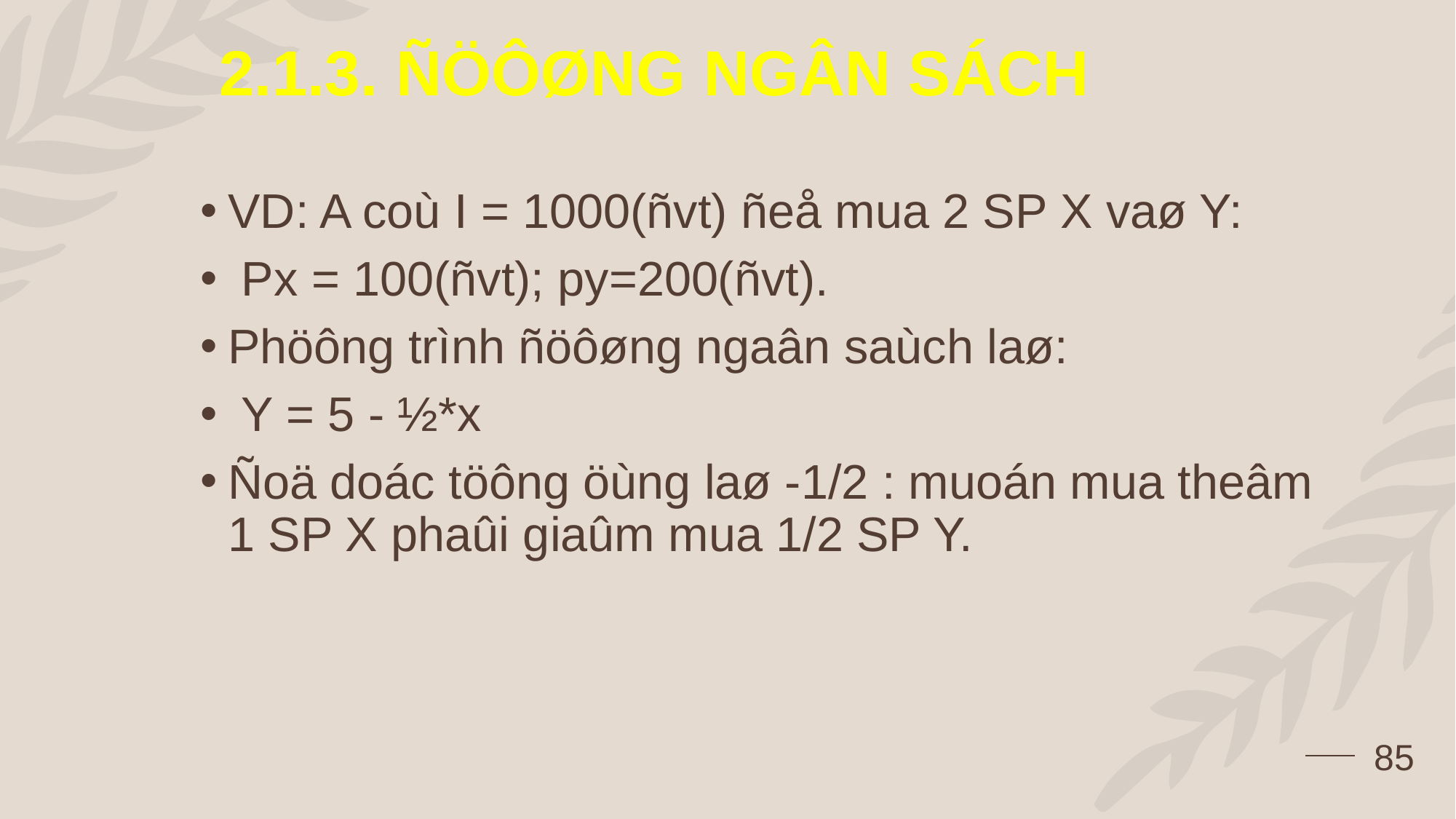

2.1.3. ÑÖÔØNG NGÂN SÁCH
#
VD: A coù I = 1000(ñvt) ñeå mua 2 SP X vaø Y:
 Px = 100(ñvt); py=200(ñvt).
Phöông trình ñöôøng ngaân saùch laø:
 Y = 5 - ½*x
Ñoä doác töông öùng laø -1/2 : muoán mua theâm 1 SP X phaûi giaûm mua 1/2 SP Y.
85